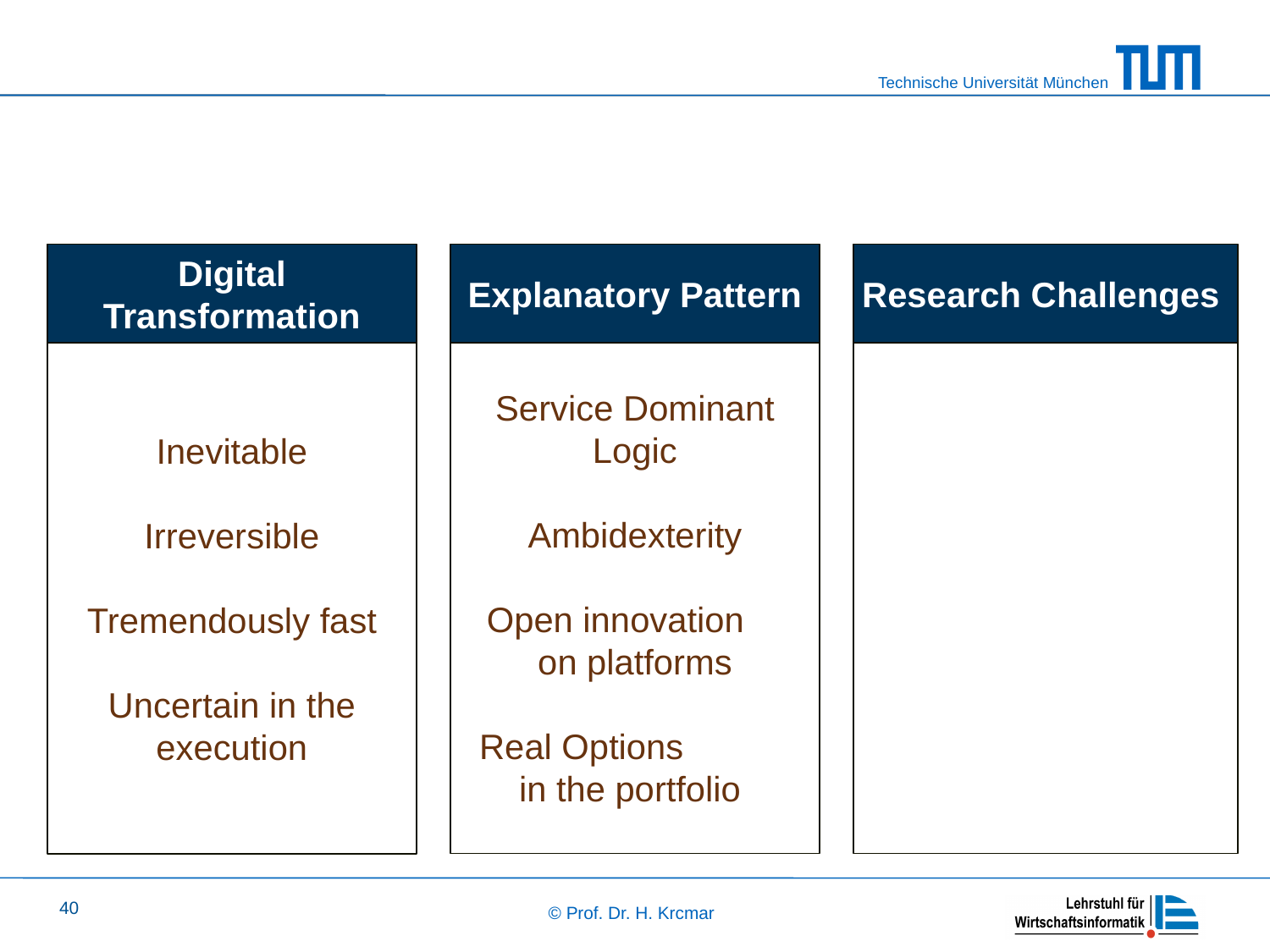

#
Digital Transformation
Explanatory Pattern
Service Dominant Logic
Ambidexterity
Open innovation     on platforms
Real Options            in the portfolio
Research Challenges

Inevitable
Irreversible
Tremendously fast
Uncertain in the execution